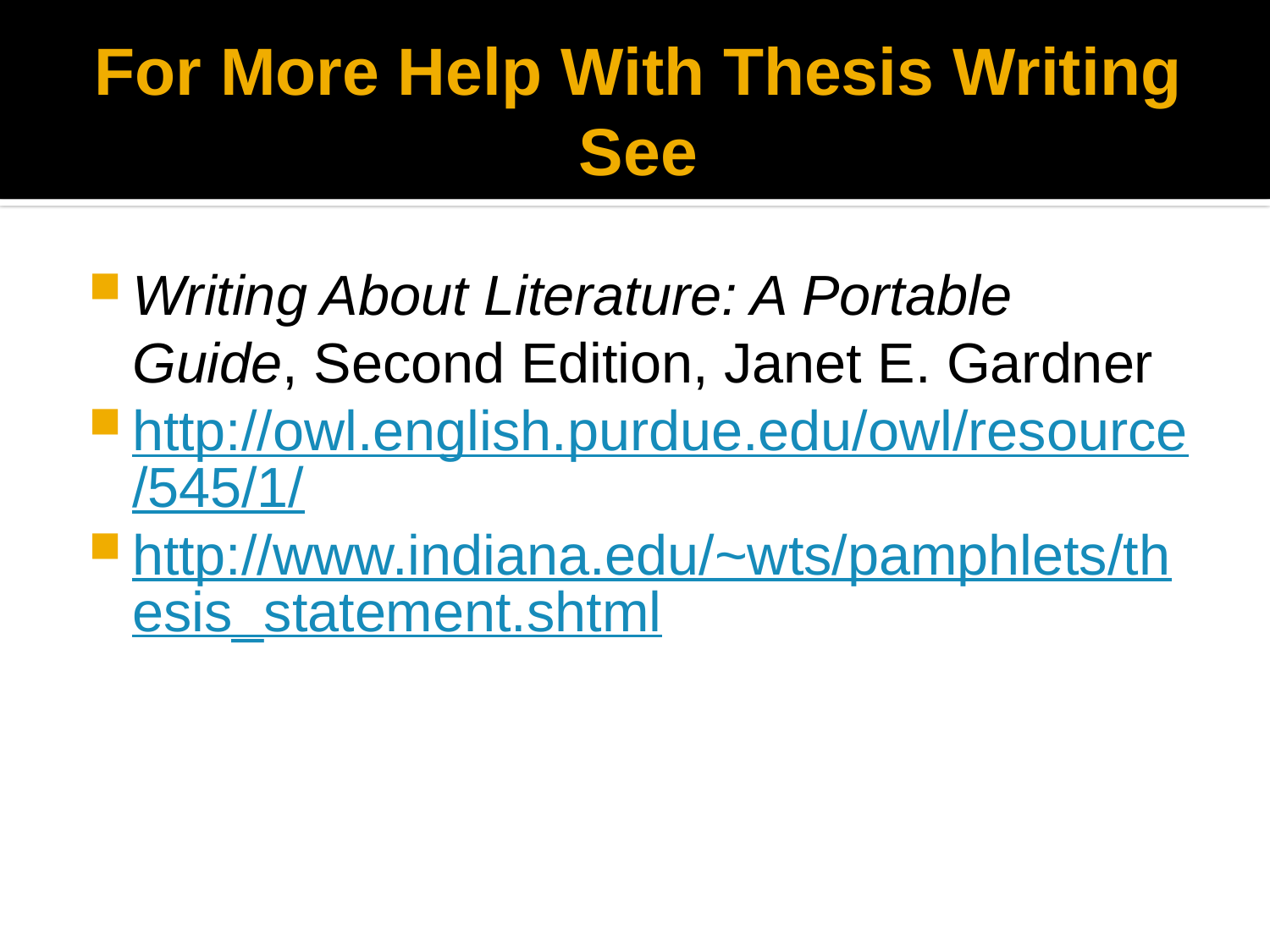

# For More Help With Thesis Writing See
Writing About Literature: A Portable Guide, Second Edition, Janet E. Gardner
http://owl.english.purdue.edu/owl/resource/545/1/
http://www.indiana.edu/~wts/pamphlets/thesis_statement.shtml